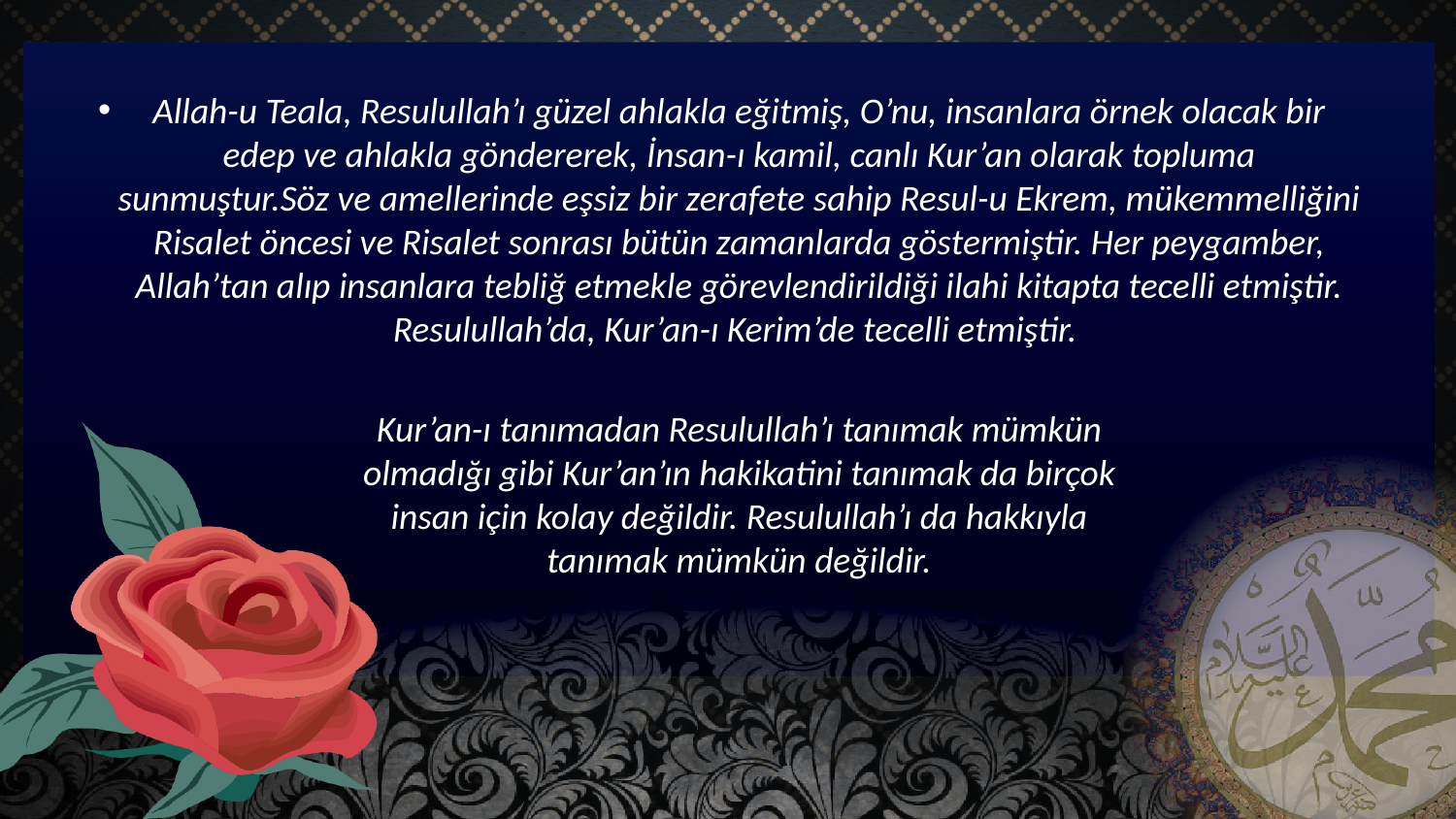

Allah-u Teala, Resulullah’ı güzel ahlakla eğitmiş, O’nu, insanlara örnek olacak bir edep ve ahlakla göndererek, İnsan-ı kamil, canlı Kur’an olarak topluma sunmuştur.Söz ve amellerinde eşsiz bir zerafete sahip Resul-u Ekrem, mükemmelliğini Risalet öncesi ve Risalet sonrası bütün zamanlarda göstermiştir. Her peygamber, Allah’tan alıp insanlara tebliğ etmekle görevlendirildiği ilahi kitapta tecelli etmiştir. Resulullah’da, Kur’an-ı Kerim’de tecelli etmiştir.
Kur’an-ı tanımadan Resulullah’ı tanımak mümkün olmadığı gibi Kur’an’ın hakikatini tanımak da birçok insan için kolay değildir. Resulullah’ı da hakkıyla tanımak mümkün değildir.